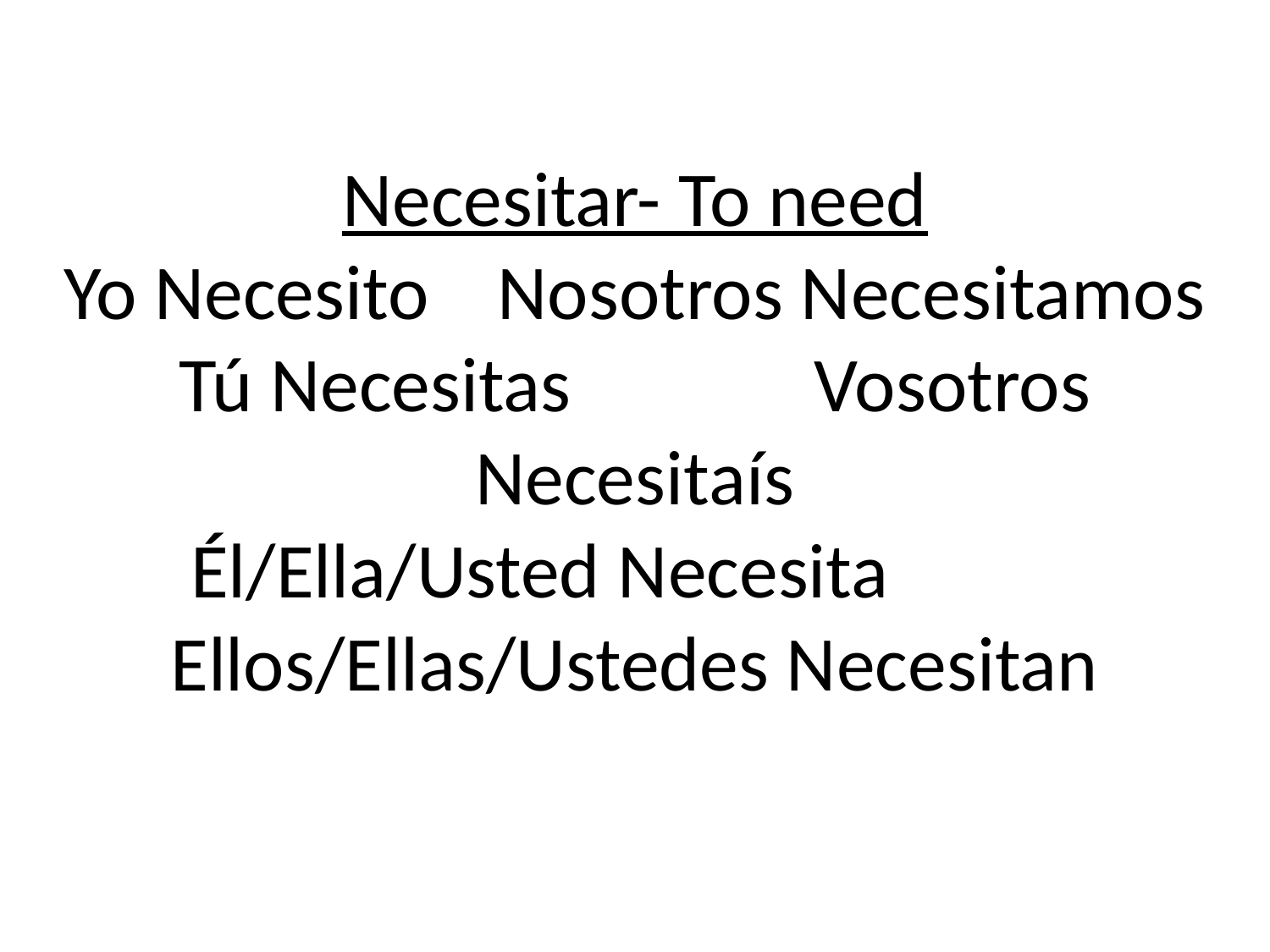

# Necesitar- To need Yo Necesito	   Nosotros Necesitamos Tú Necesitas		Vosotros Necesitaís Él/Ella/Usted Necesita Ellos/Ellas/Ustedes Necesitan